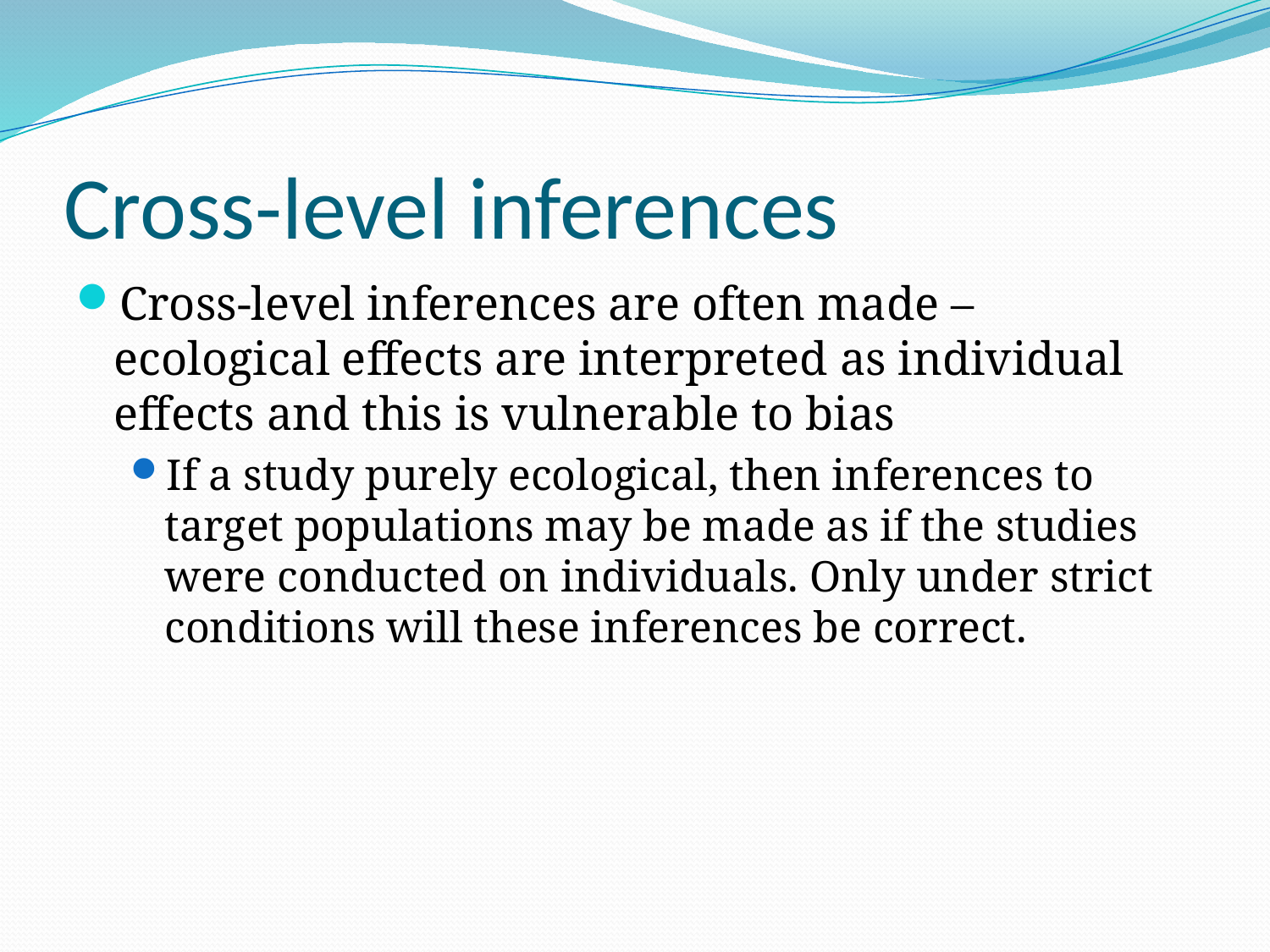

# Cross-level inferences
Cross-level inferences are often made – ecological effects are interpreted as individual effects and this is vulnerable to bias
If a study purely ecological, then inferences to target populations may be made as if the studies were conducted on individuals. Only under strict conditions will these inferences be correct.